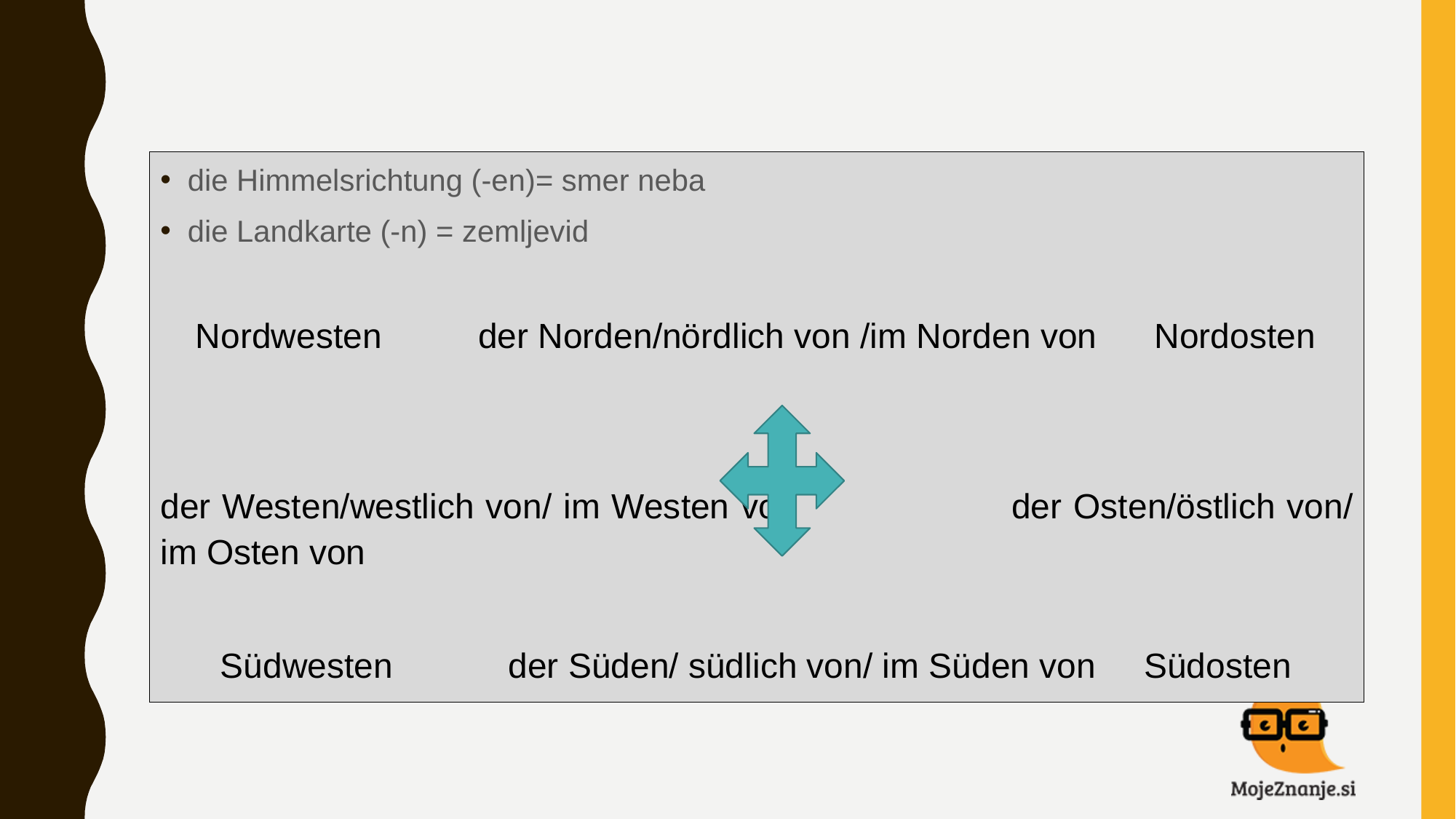

die Himmelsrichtung (-en)= smer neba
die Landkarte (-n) = zemljevid

Nordwesten          der Norden/nördlich von /im Norden von      Nordosten

der Westen/westlich von/ im Westen von    	      der Osten/östlich von/ im Osten von

Südwesten            der Süden/ südlich von/ im Süden von     Südosten